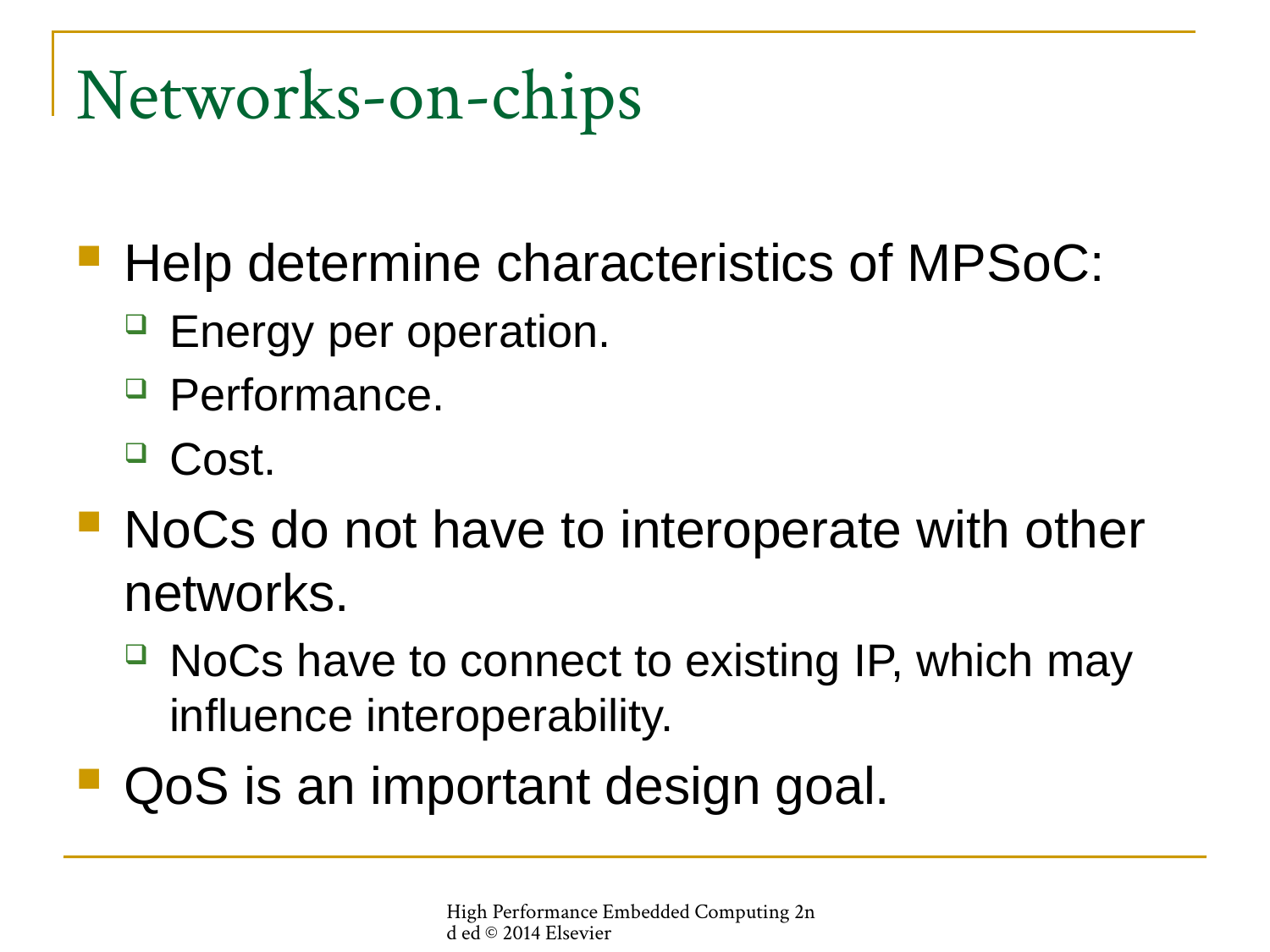

# Networks-on-chips
Help determine characteristics of MPSoC:
Energy per operation.
Performance.
Cost.
NoCs do not have to interoperate with other networks.
NoCs have to connect to existing IP, which may influence interoperability.
QoS is an important design goal.
High Performance Embedded Computing 2nd ed © 2014 Elsevier